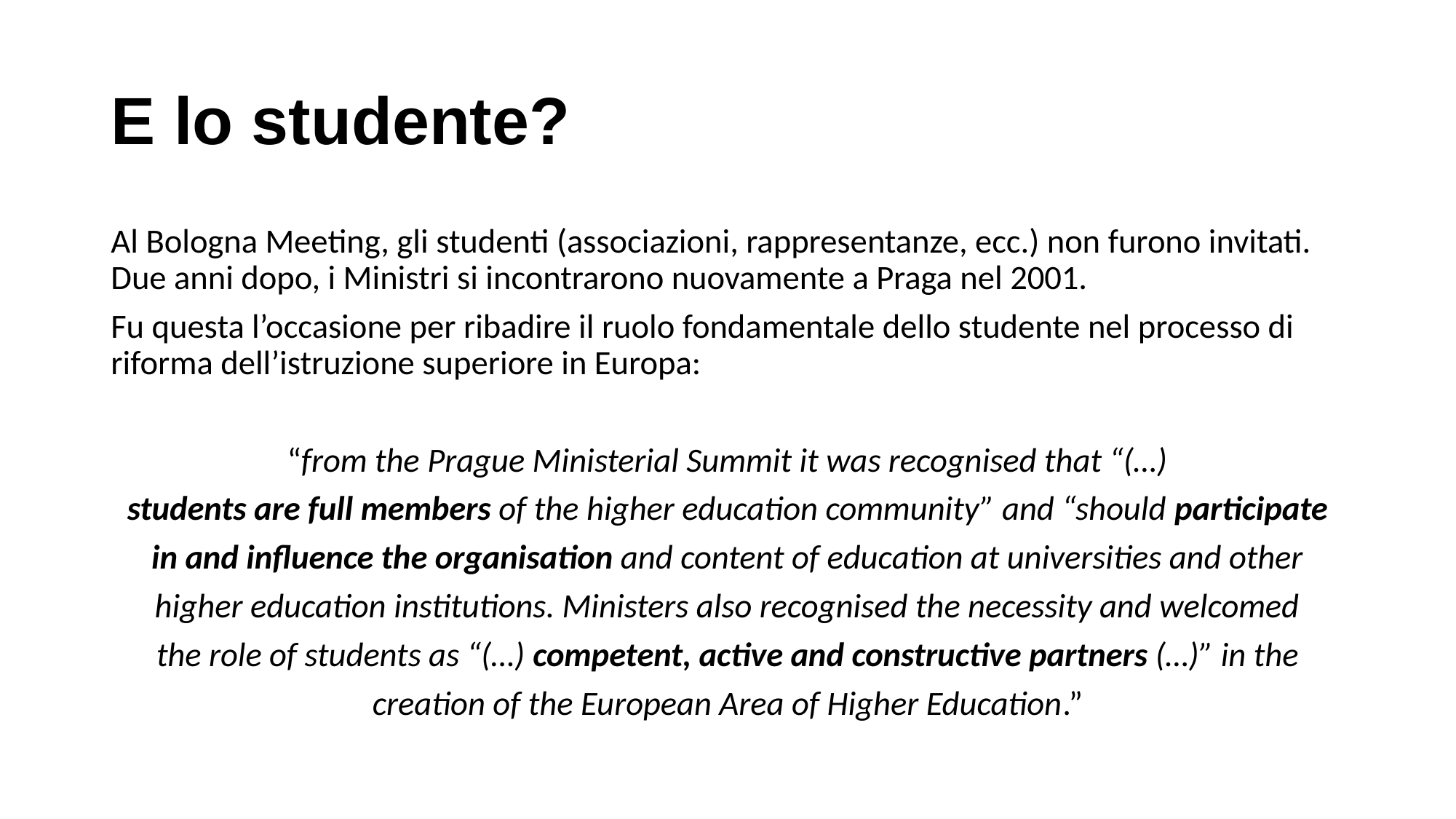

# E lo studente?
Al Bologna Meeting, gli studenti (associazioni, rappresentanze, ecc.) non furono invitati. Due anni dopo, i Ministri si incontrarono nuovamente a Praga nel 2001.
Fu questa l’occasione per ribadire il ruolo fondamentale dello studente nel processo di riforma dell’istruzione superiore in Europa:

“from the Prague Ministerial Summit it was recognised that “(…)
students are full members of the higher education community” and “should participate
in and influence the organisation and content of education at universities and other
higher education institutions. Ministers also recognised the necessity and welcomed
the role of students as “(…) competent, active and constructive partners (…)” in the
creation of the European Area of Higher Education.”